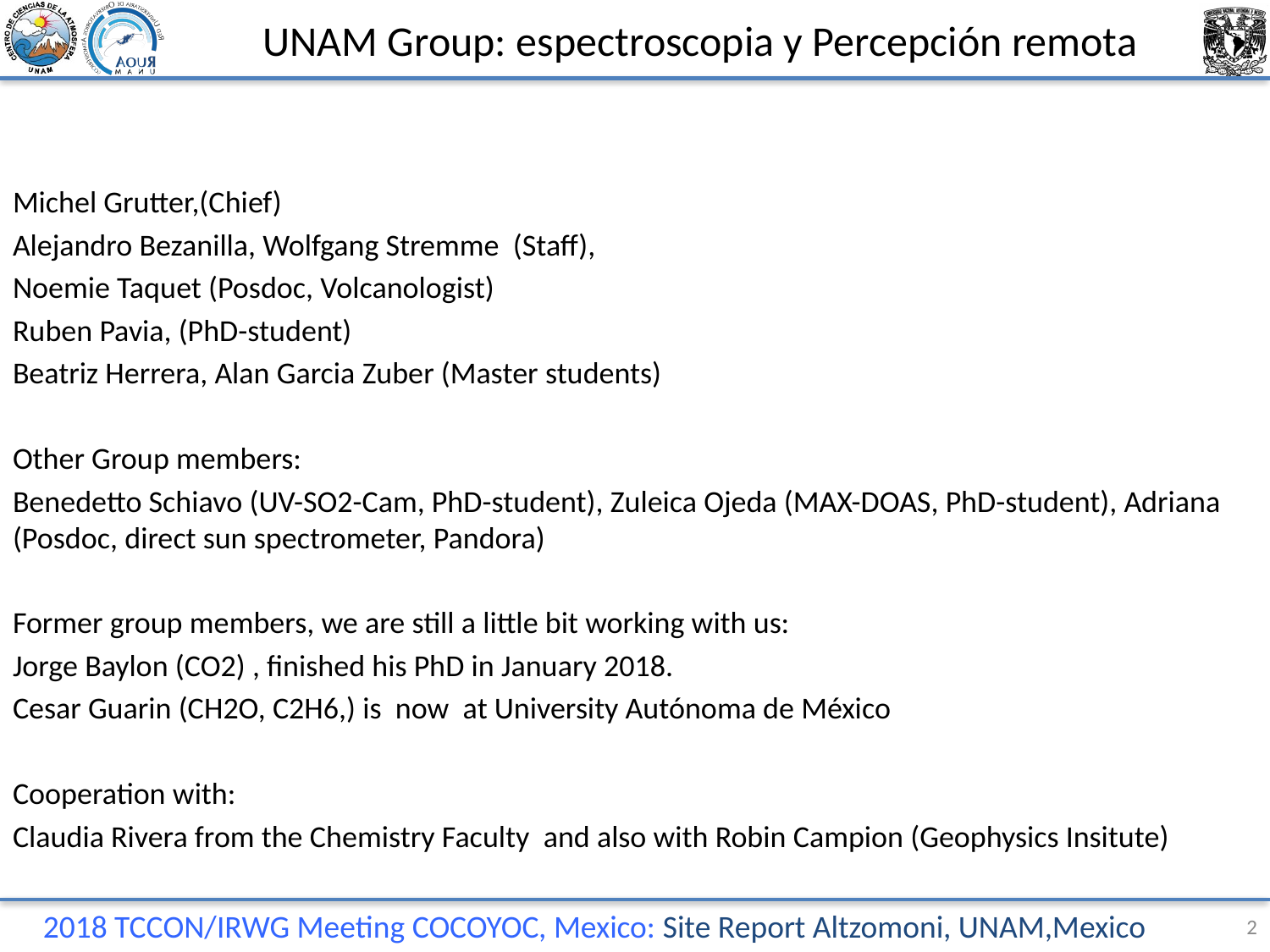

# UNAM Group: espectroscopia y Percepción remota
Michel Grutter,(Chief)
Alejandro Bezanilla, Wolfgang Stremme  (Staff),
Noemie Taquet (Posdoc, Volcanologist)
Ruben Pavia, (PhD-student)
Beatriz Herrera, Alan Garcia Zuber (Master students)

Other Group members:
Benedetto Schiavo (UV-SO2-Cam, PhD-student), Zuleica Ojeda (MAX-DOAS, PhD-student), Adriana (Posdoc, direct sun spectrometer, Pandora)

Former group members, we are still a little bit working with us:
Jorge Baylon (CO2) , finished his PhD in January 2018.
Cesar Guarin (CH2O, C2H6,) is  now  at University Autónoma de México

Cooperation with:
Claudia Rivera from the Chemistry Faculty  and also with Robin Campion (Geophysics Insitute)

    2018 TCCON/IRWG Meeting COCOYOC, Mexico: Site Report Altzomoni, UNAM,Mexico
2